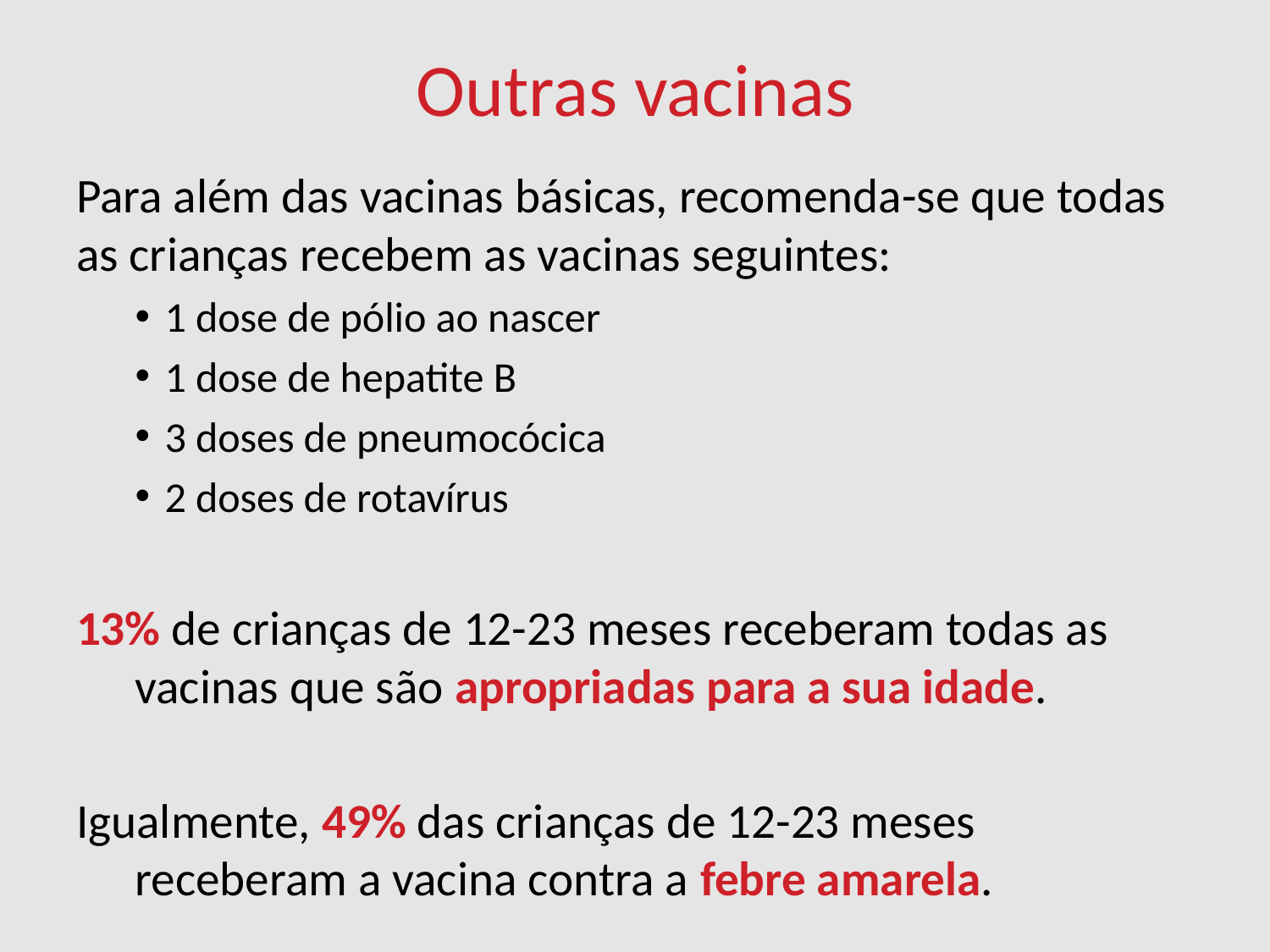

Outras vacinas
Para além das vacinas básicas, recomenda-se que todas as crianças recebem as vacinas seguintes:
1 dose de pólio ao nascer
1 dose de hepatite B
3 doses de pneumocócica
2 doses de rotavírus

13% de crianças de 12-23 meses receberam todas as vacinas que são apropriadas para a sua idade.

Igualmente, 49% das crianças de 12-23 meses receberam a vacina contra a febre amarela.